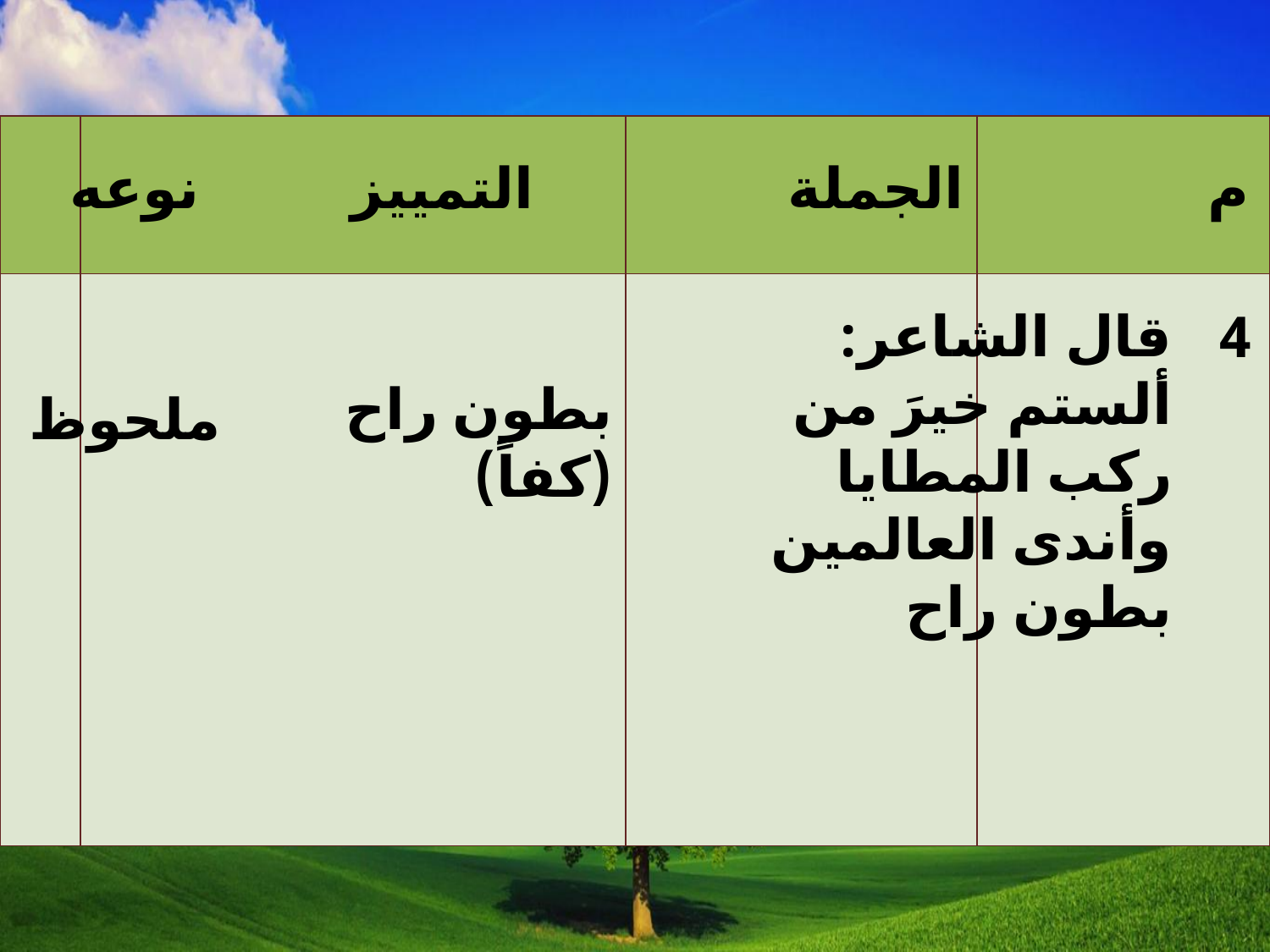

|  |  |  |  |
| --- | --- | --- | --- |
|  |  |  |  |
نوعه
التمييز
الجملة
م
قال الشاعر:
ألستم خيرَ من ركب المطايا
وأندى العالمين بطون راح
4
بطون راح (كفاً)
ملحوظ